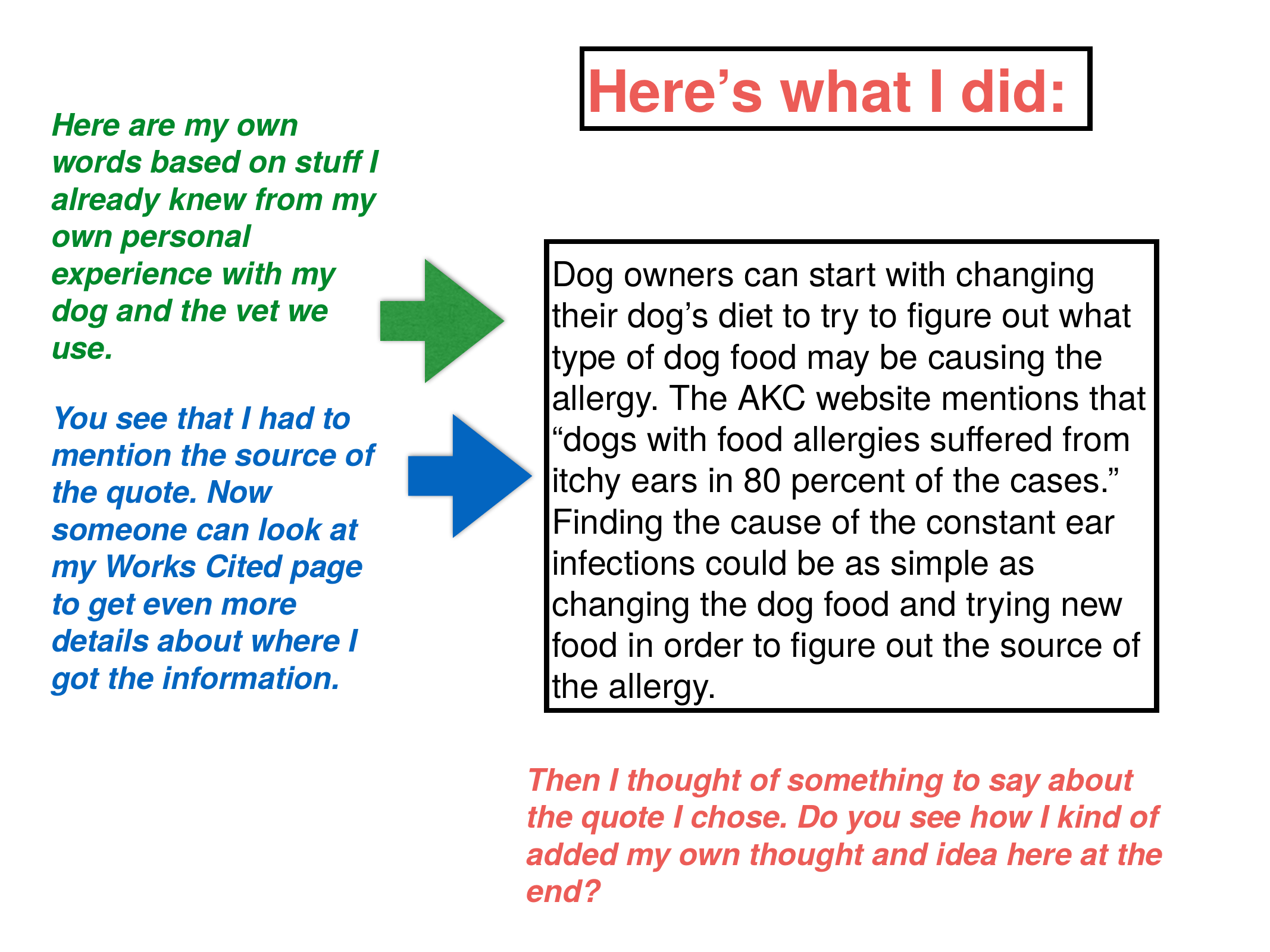

Here’s what I did:
Here are my own words based on stuff I already knew from my own personal experience with my dog and the vet we use.
# Dog owners can start with changing their dog’s diet to try to figure out what type of dog food may be causing the allergy. The AKC website mentions that “dogs with food allergies suffered from itchy ears in 80 percent of the cases.”  Finding the cause of the constant ear infections could be as simple as changing the dog food and trying new food in order to figure out the source of the allergy.

You see that I had to mention the source of the quote. Now someone can look at my Works Cited page to get even more details about where I got the information.

Then I thought of something to say about the quote I chose. Do you see how I kind of added my own thought and idea here at the end?